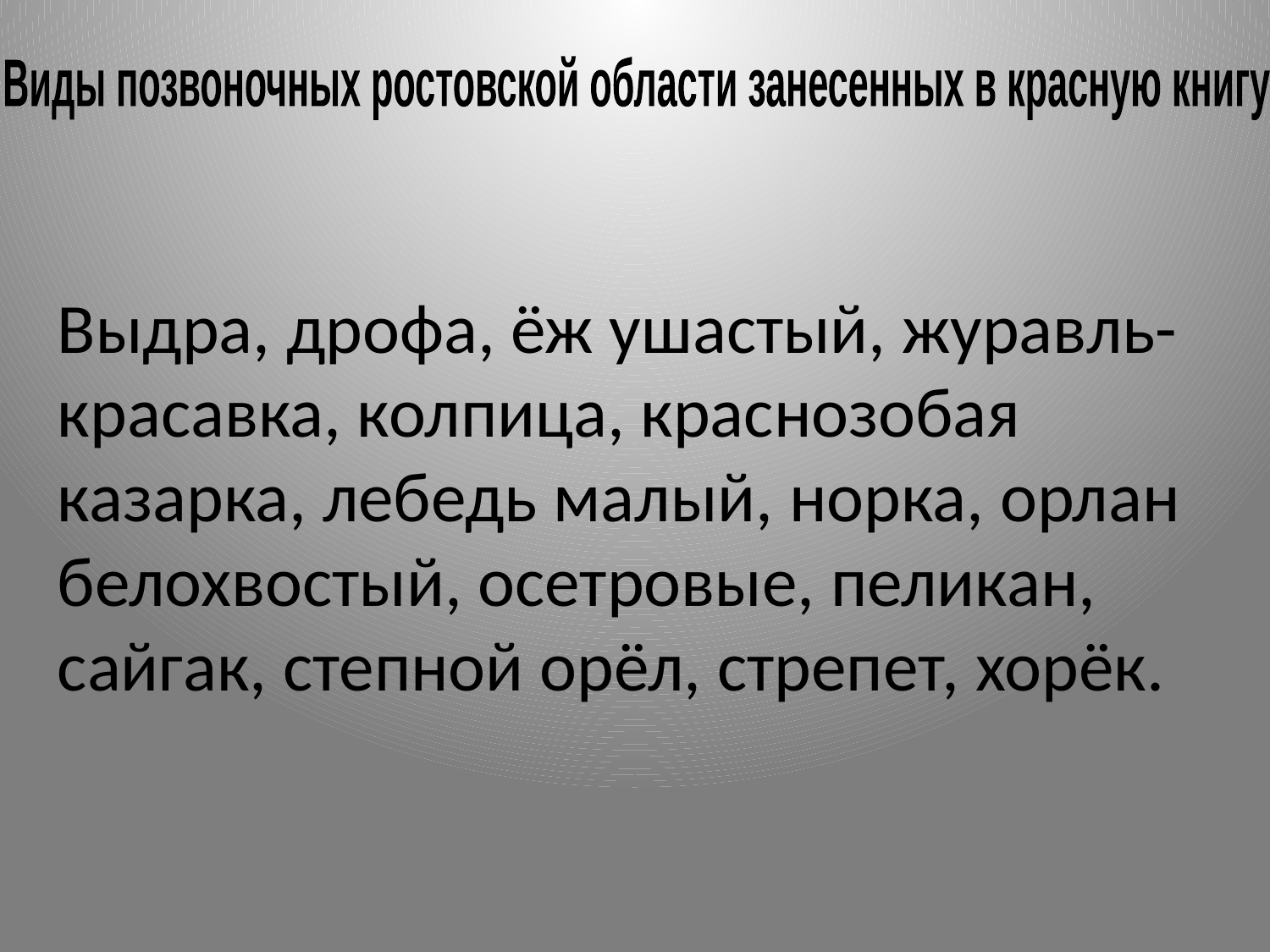

Виды позвоночных ростовской области занесенных в красную книгу
Выдра, дрофа, ёж ушастый, журавль-красавка, колпица, краснозобая казарка, лебедь малый, норка, орлан белохвостый, осетровые, пеликан, сайгак, степной орёл, стрепет, хорёк.